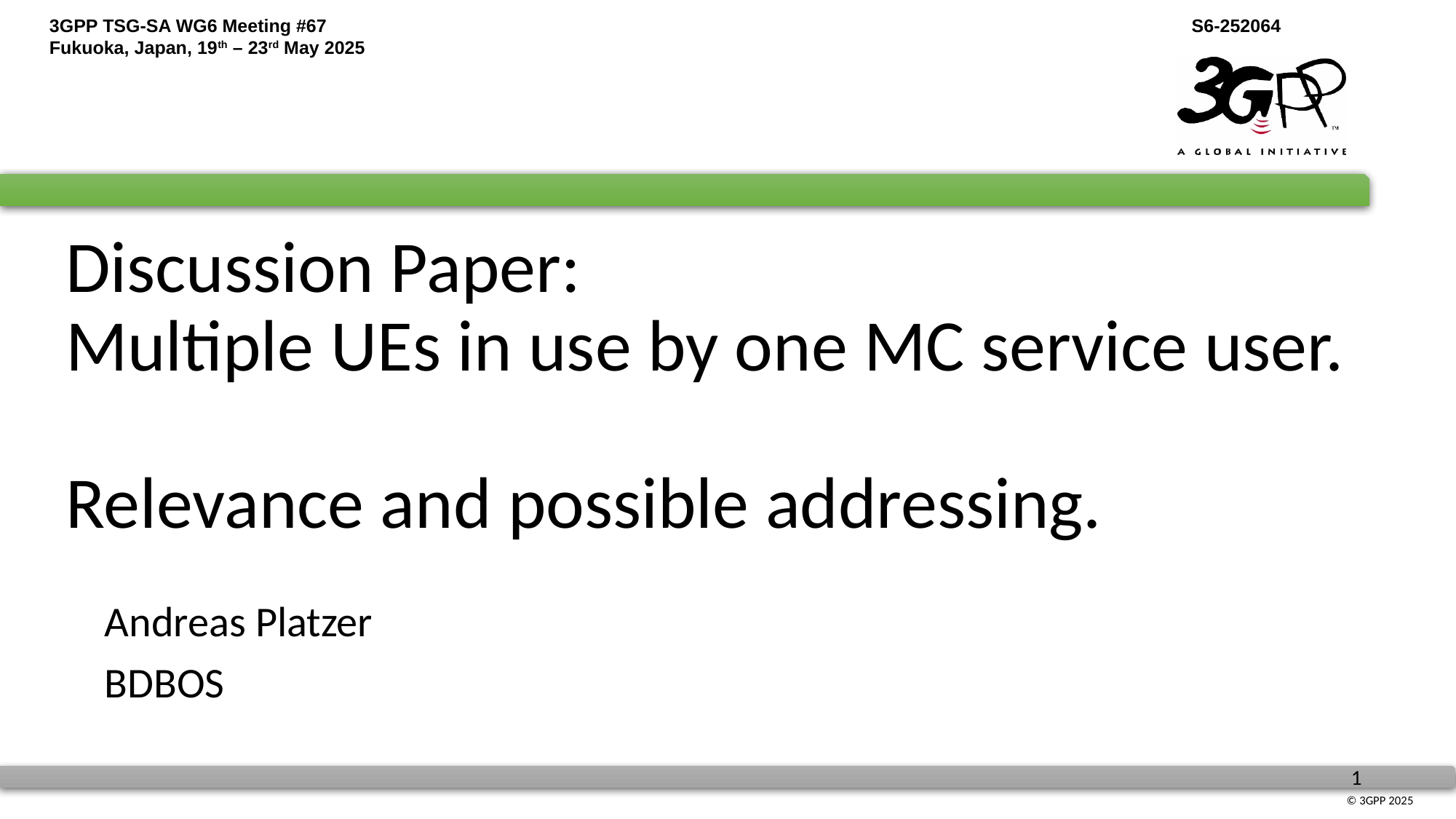

# Discussion Paper: Multiple UEs in use by one MC service user. Relevance and possible addressing.
Andreas Platzer
BDBOS